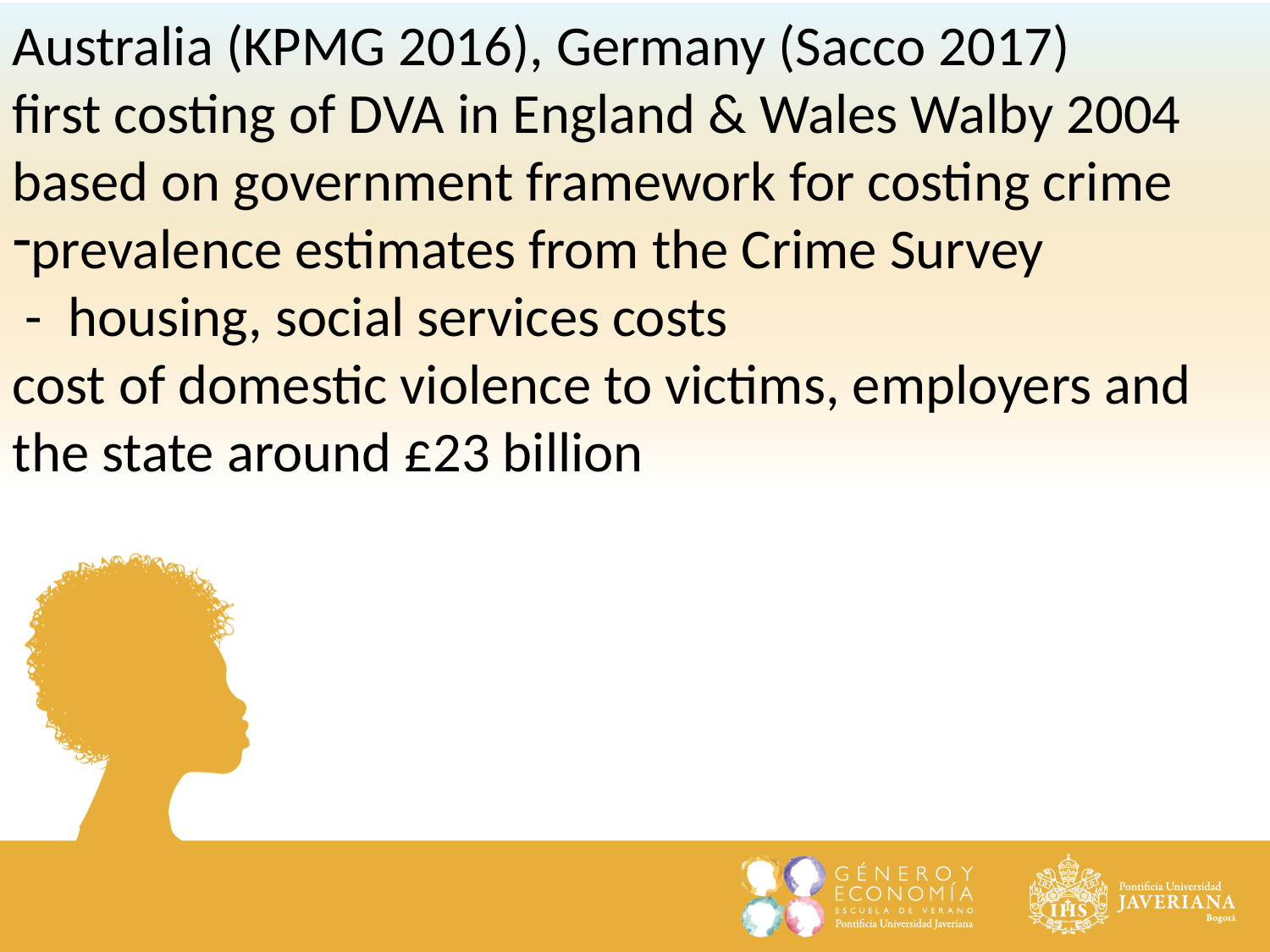

Australia (KPMG 2016), Germany (Sacco 2017)
first costing of DVA in England & Wales Walby 2004
based on government framework for costing crime
prevalence estimates from the Crime Survey
 -  housing, social services costs
cost of domestic violence to victims, employers and the state around £23 billion